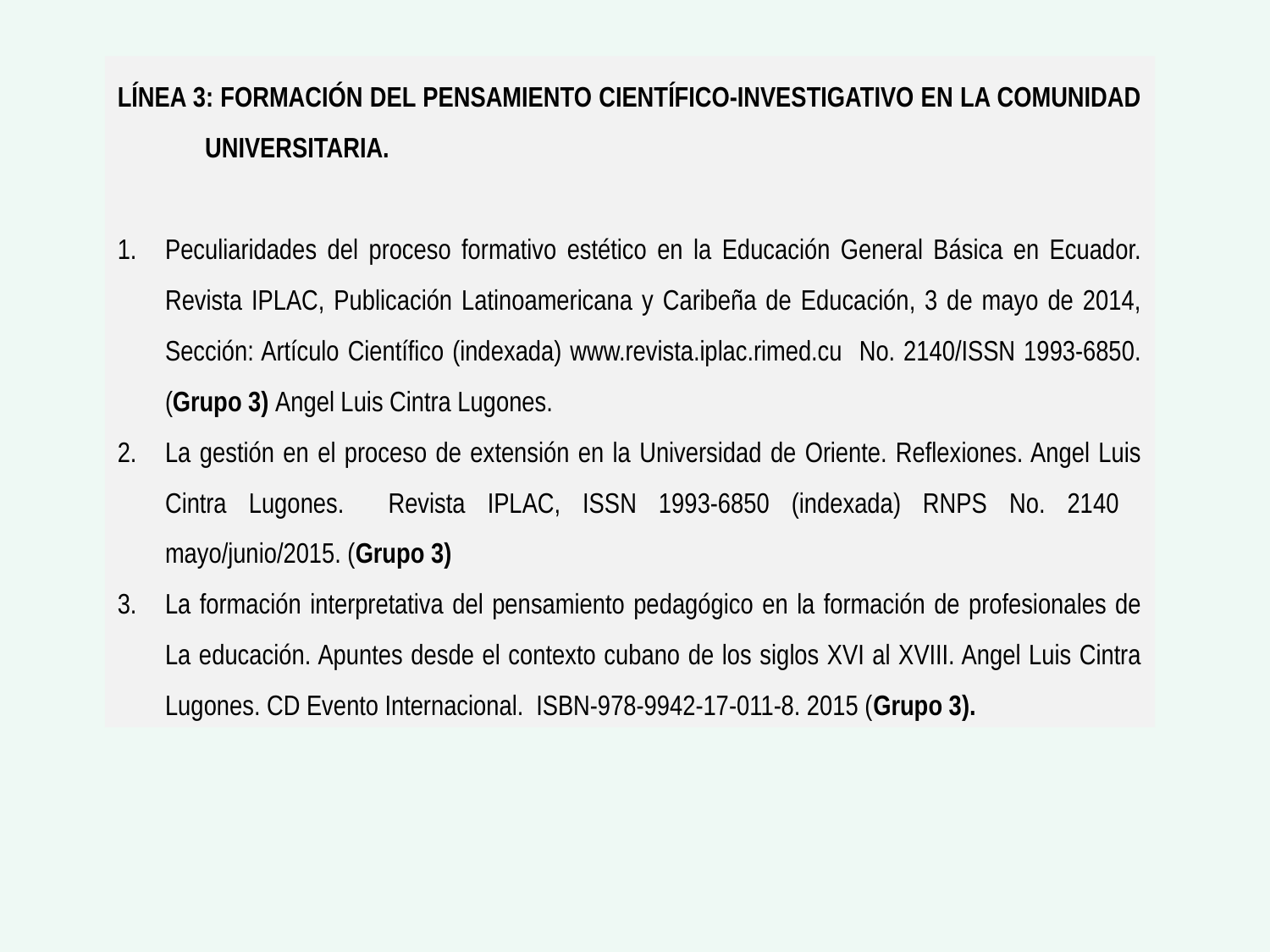

LÍNEA 3: FORMACIÓN DEL PENSAMIENTO CIENTÍFICO-INVESTIGATIVO EN LA COMUNIDAD UNIVERSITARIA.

Peculiaridades del proceso formativo estético en la Educación General Básica en Ecuador. Revista IPLAC, Publicación Latinoamericana y Caribeña de Educación, 3 de mayo de 2014, Sección: Artículo Científico (indexada) www.revista.iplac.rimed.cu  No. 2140/ISSN 1993-6850. (Grupo 3) Angel Luis Cintra Lugones.
La gestión en el proceso de extensión en la Universidad de Oriente. Reflexiones. Angel Luis Cintra Lugones.  Revista IPLAC, ISSN 1993-6850 (indexada) RNPS No. 2140  mayo/junio/2015. (Grupo 3)
La formación interpretativa del pensamiento pedagógico en la formación de profesionales de La educación. Apuntes desde el contexto cubano de los siglos XVI al XVIII. Angel Luis Cintra Lugones. CD Evento Internacional.  ISBN-978-9942-17-011-8. 2015 (Grupo 3).